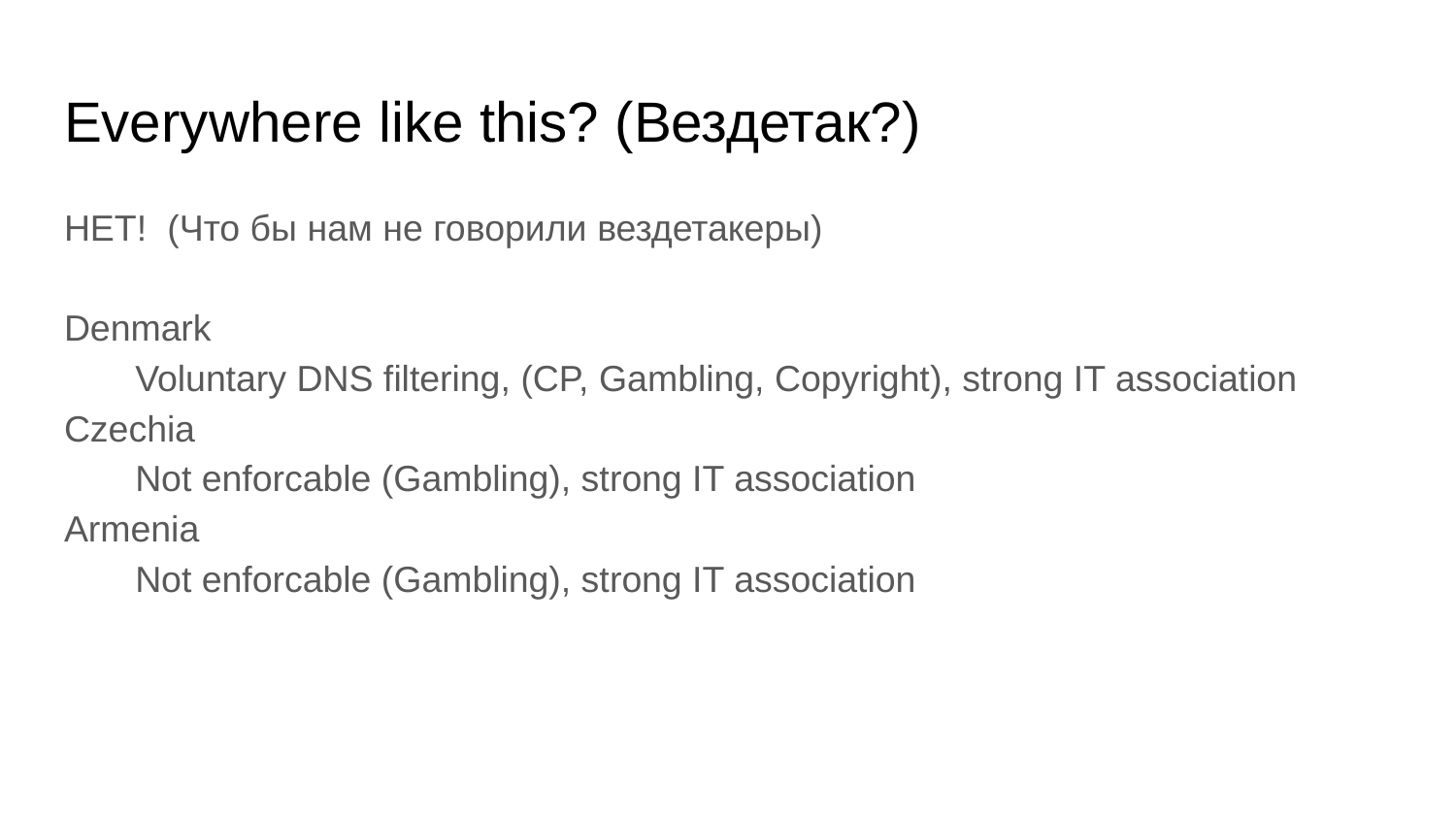

# Everywhere like this? (Вездетак?)
НЕТ!  (Что бы нам не говорили вездетакеры)
Denmark
       Voluntary DNS filtering, (CP, Gambling, Copyright), strong IT association
Czechia
       Not enforcable (Gambling), strong IT association
Armenia
       Not enforcable (Gambling), strong IT association